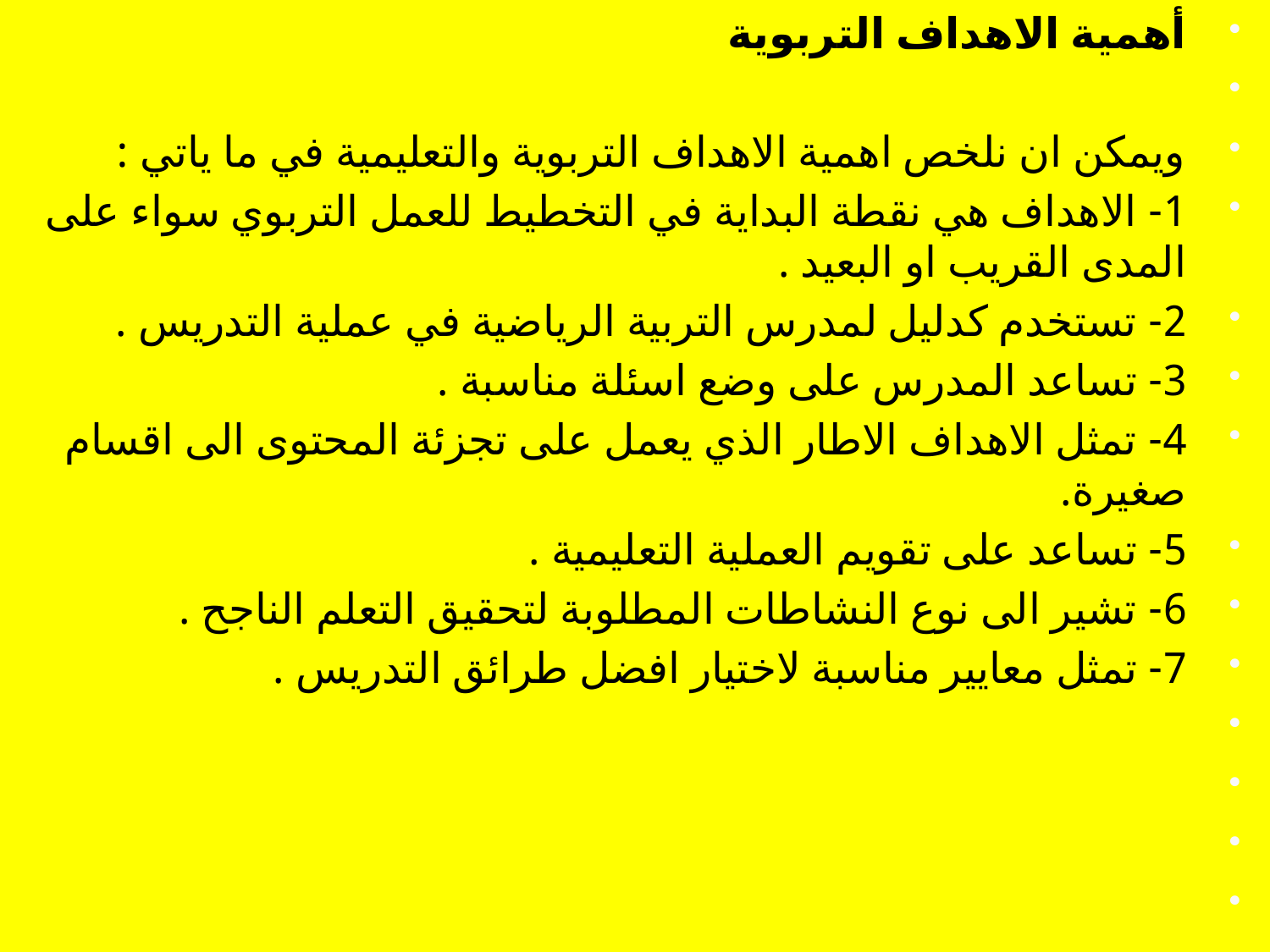

أهمية الاهداف التربوية

ويمكن ان نلخص اهمية الاهداف التربوية والتعليمية في ما ياتي :
1- الاهداف هي نقطة البداية في التخطيط للعمل التربوي سواء على المدى القريب او البعيد .
2- تستخدم كدليل لمدرس التربية الرياضية في عملية التدريس .
3- تساعد المدرس على وضع اسئلة مناسبة .
4- تمثل الاهداف الاطار الذي يعمل على تجزئة المحتوى الى اقسام صغيرة.
5- تساعد على تقويم العملية التعليمية .
6- تشير الى نوع النشاطات المطلوبة لتحقيق التعلم الناجح .
7- تمثل معايير مناسبة لاختيار افضل طرائق التدريس .